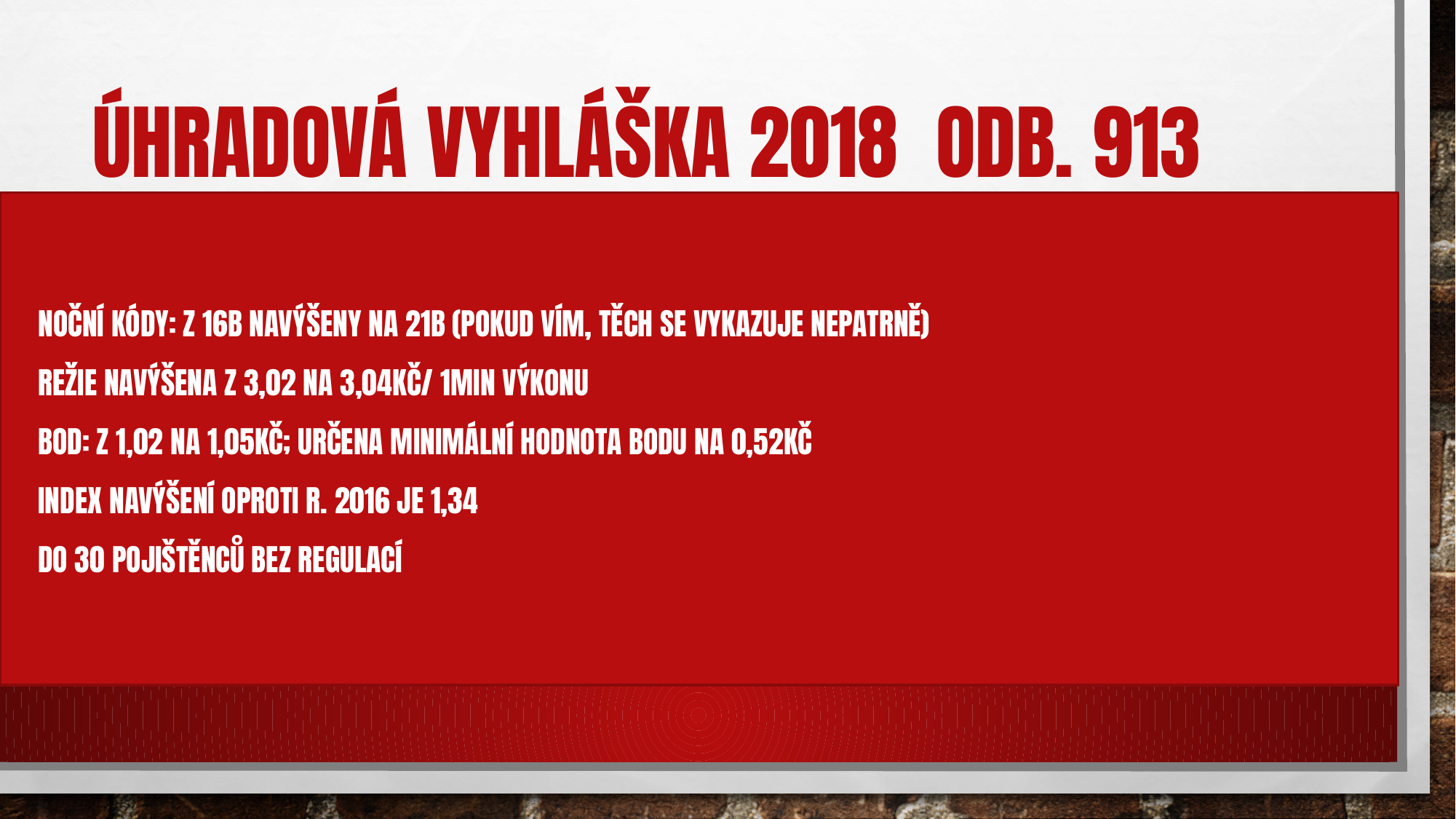

# Úhradová vyhláška 2018  odb. 913
noční kódy: z 16b navýšeny na 21b (pokud vím, těch se vykazuje nepatrně)
režie navýšena z 3,02 na 3,04Kč/ 1min výkonu
bod: z 1,02 na 1,05Kč; určena minimální hodnota bodu na 0,52Kč
index navýšení oproti r. 2016 je 1,34
do 30 pojištěnců bez regulací